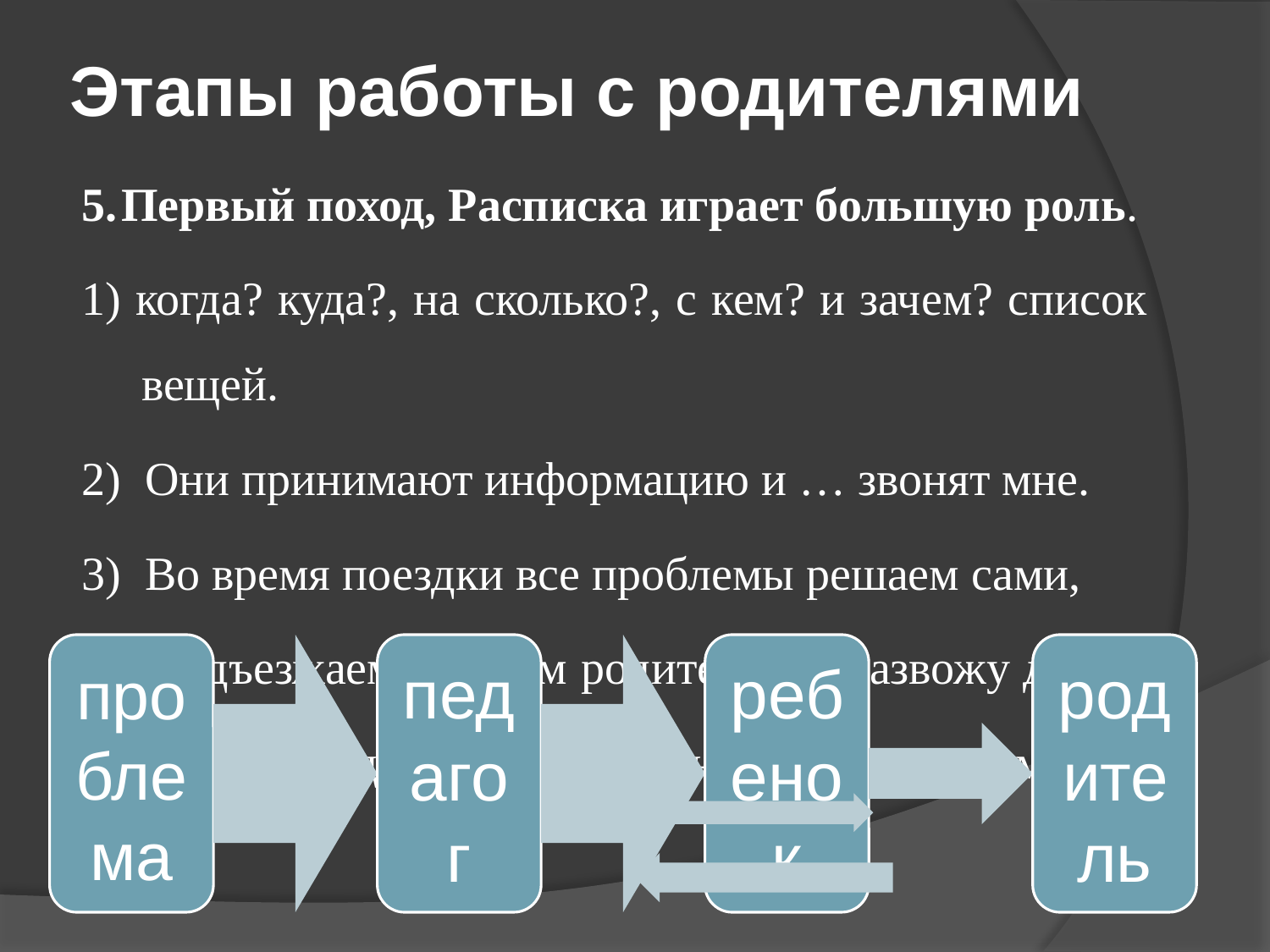

# Этапы работы с родителями
5. Первый поход, Расписка играет большую роль.
1) когда? куда?, на сколько?, с кем? и зачем? список вещей.
2)  Они принимают информацию и … звонят мне.
3)  Во время поездки все проблемы решаем сами,
4)  Подъезжаем, звоним родителям и развожу детей.
5) дети приходят домой- должны отзвониться мне.